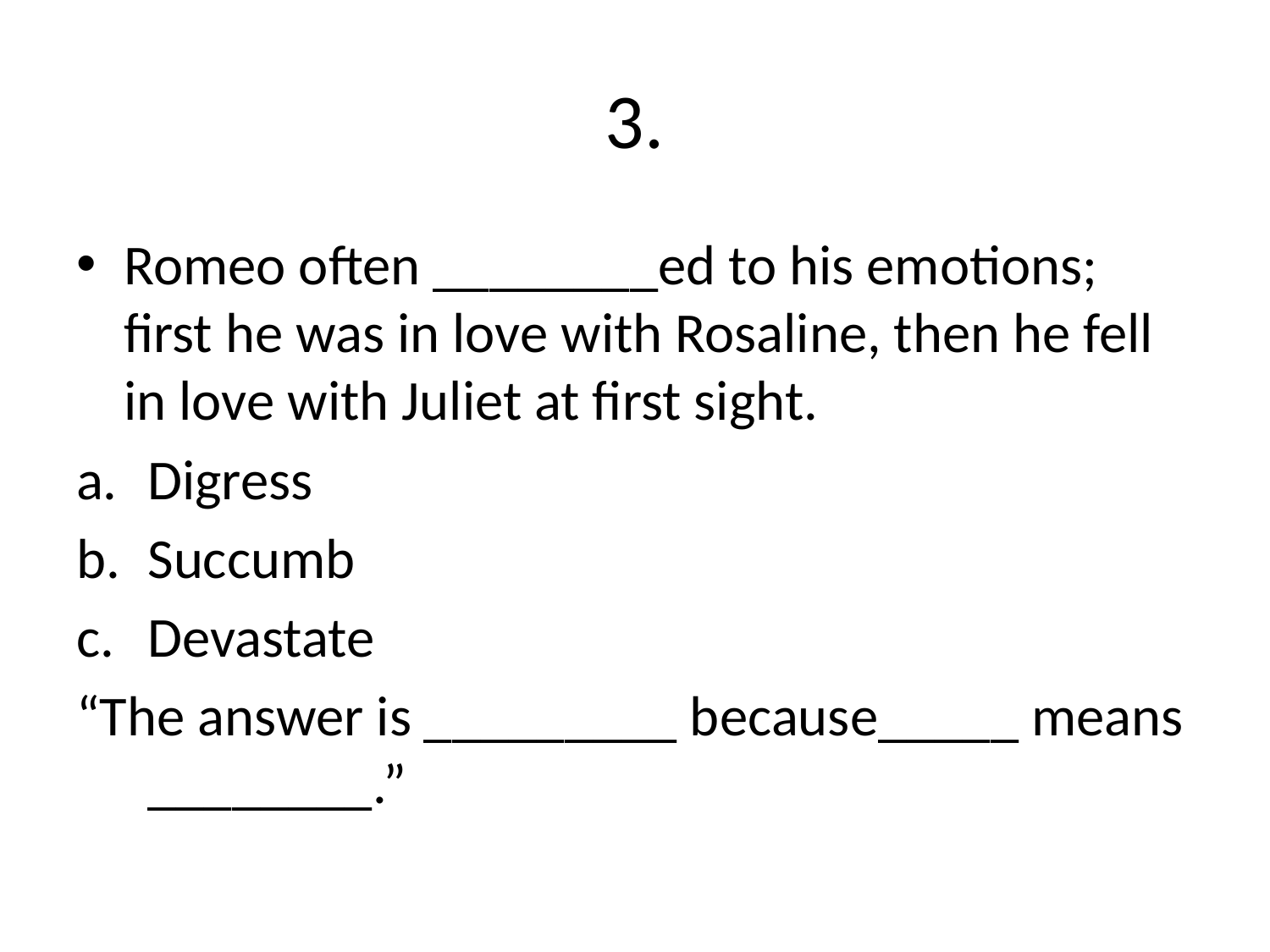

# 3.
Romeo often ________ed to his emotions; first he was in love with Rosaline, then he fell in love with Juliet at first sight.
Digress
Succumb
Devastate
“The answer is _________ because_____ means ________.”